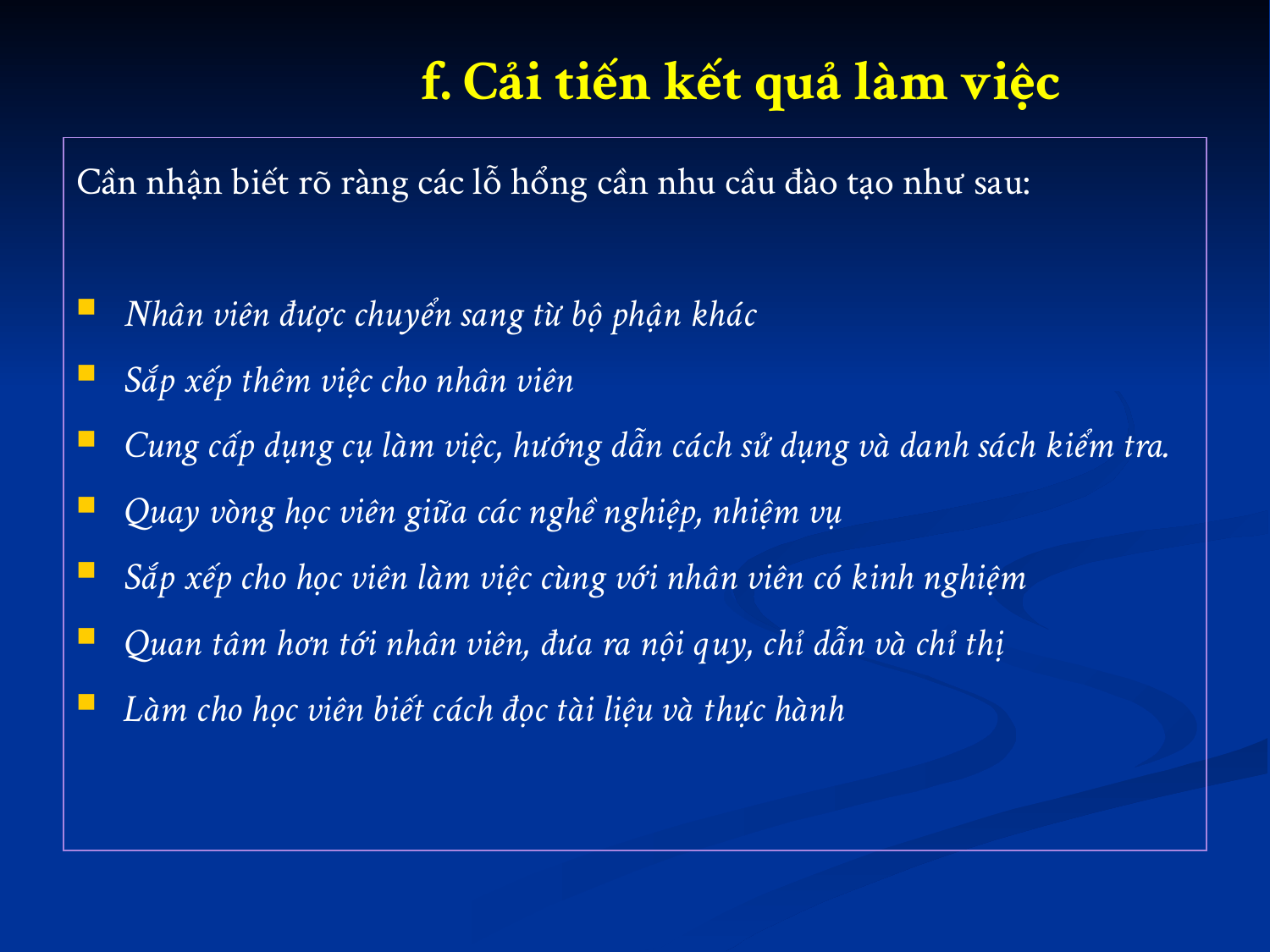

# f. Cải tiến kết quả làm việc
Cần nhận biết rõ ràng các lỗ hổng cần nhu cầu đào tạo như sau:

Nhân viên được chuyển sang từ bộ phận khác
Sắp xếp thêm việc cho nhân viên
Cung cấp dụng cụ làm việc, hướng dẫn cách sử dụng và danh sách kiểm tra.
Quay vòng học viên giữa các nghề nghiệp, nhiệm vụ
Sắp xếp cho học viên làm việc cùng với nhân viên có kinh nghiệm
Quan tâm hơn tới nhân viên, đưa ra nội quy, chỉ dẫn và chỉ thị
Làm cho học viên biết cách đọc tài liệu và thực hành